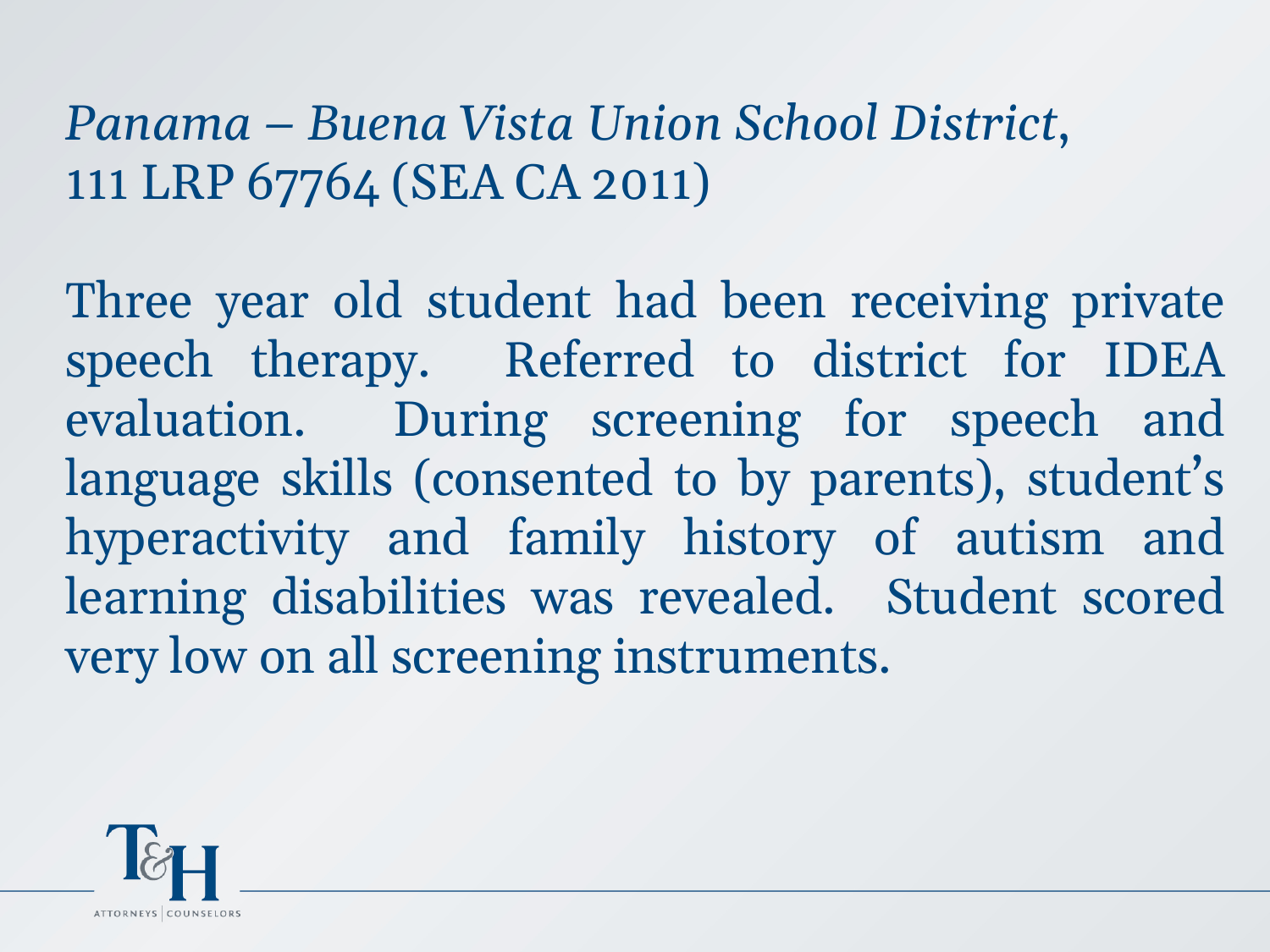

Panama – Buena Vista Union School District,
111 LRP 67764 (SEA CA 2011)

Three year old student had been receiving private speech therapy.  Referred to district for IDEA evaluation.  During screening for speech and language skills (consented to by parents), student’s hyperactivity and family history of autism and learning disabilities was revealed.  Student scored very low on all screening instruments.